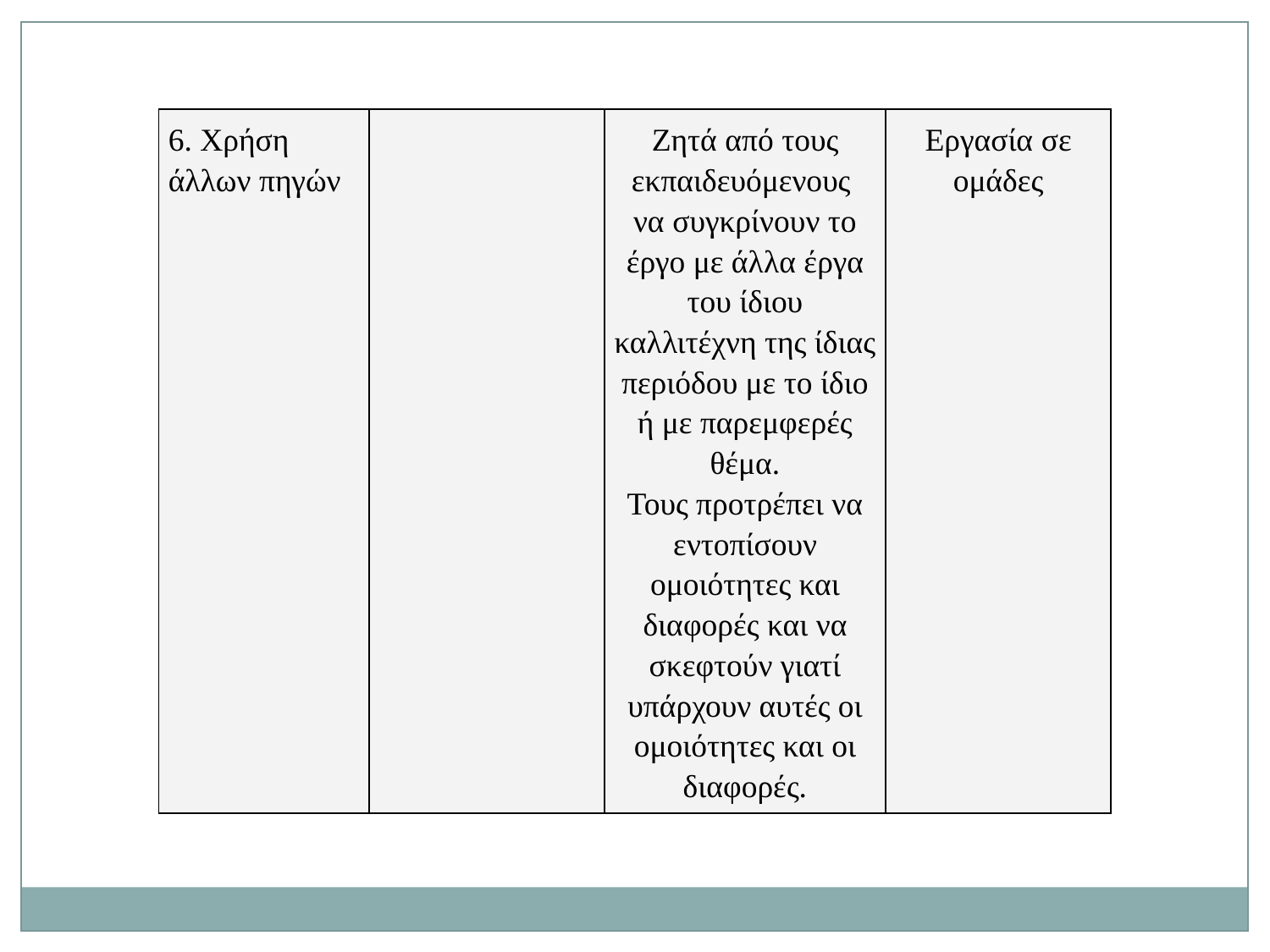

| 6. Χρήση άλλων πηγών |  | Ζητά από τους εκπαιδευόμενους να συγκρίνουν το έργο με άλλα έργα του ίδιου καλλιτέχνη της ίδιας περιόδου με το ίδιο ή με παρεμφερές θέμα. Τους προτρέπει να εντοπίσουν ομοιότητες και διαφορές και να σκεφτούν γιατί υπάρχουν αυτές οι ομοιότητες και οι διαφορές. | Εργασία σε ομάδες |
| --- | --- | --- | --- |